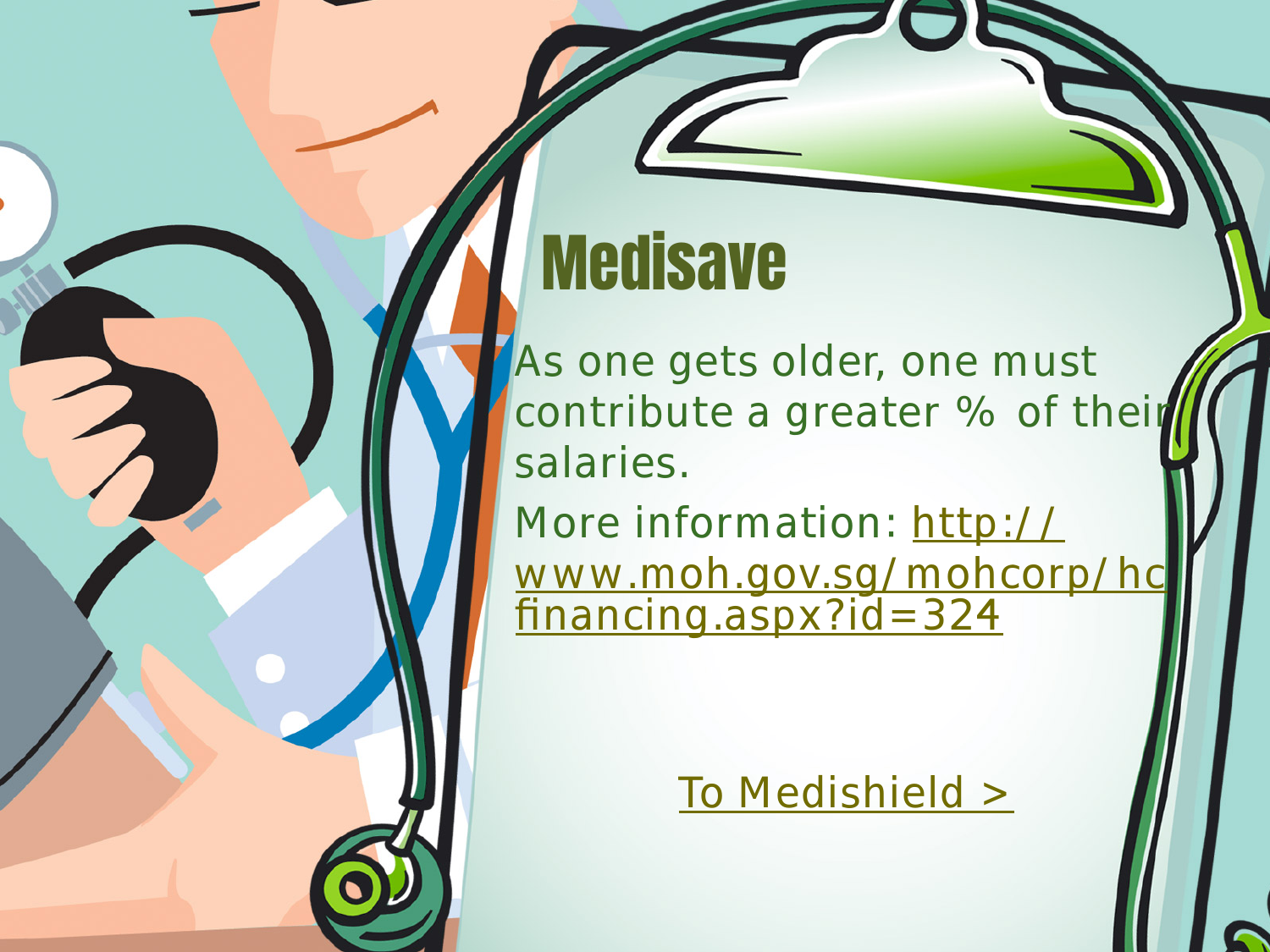

# Medisave
As one gets older, one must contribute a greater % of their salaries.
More information: http://www.moh.gov.sg/mohcorp/hcfinancing.aspx?id=324

To Medishield >